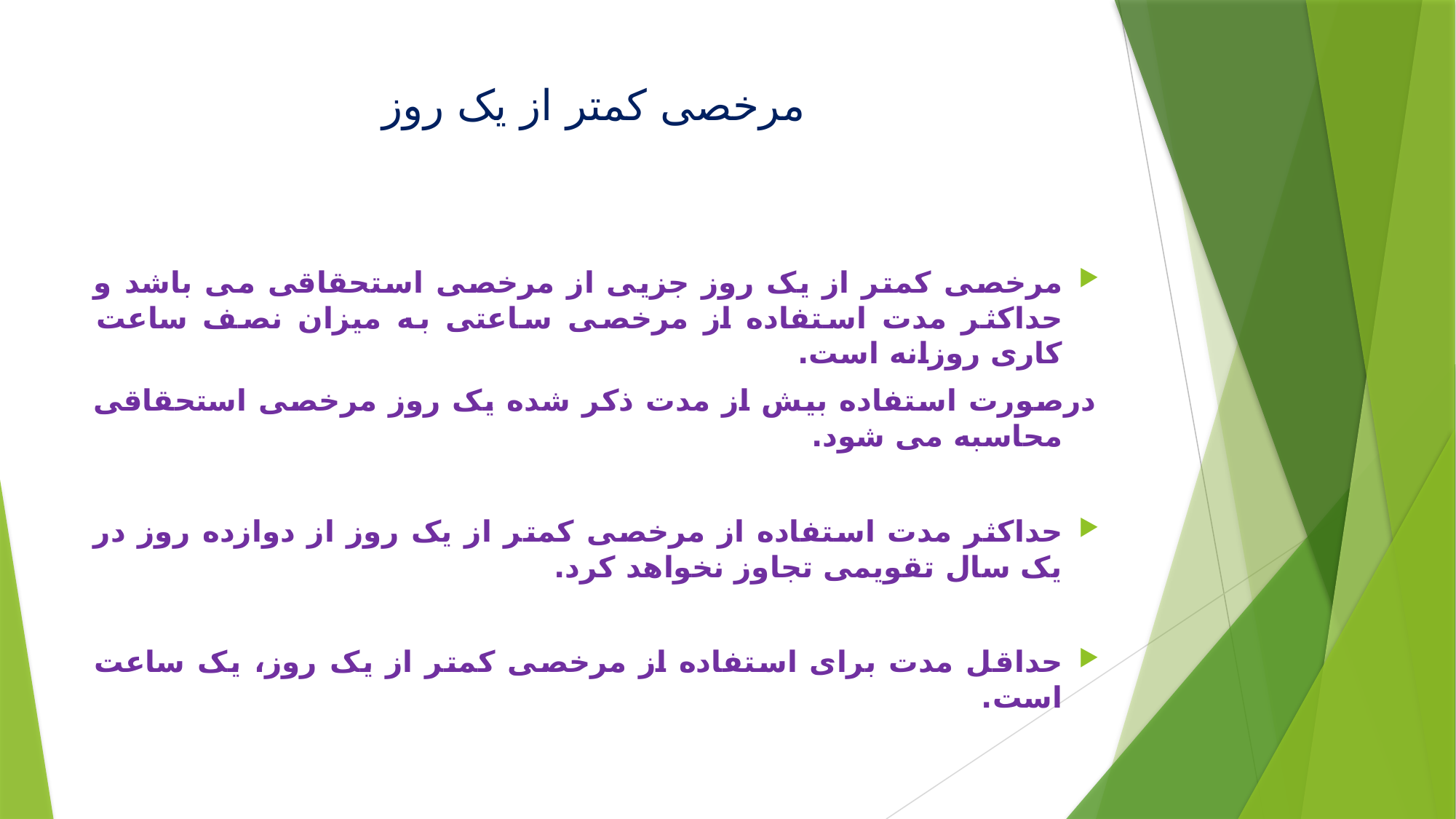

# مرخصی کمتر از یک روز
مرخصی کمتر از یک روز جزیی از مرخصی استحقاقی می باشد و حداکثر مدت استفاده از مرخصی ساعتی به میزان نصف ساعت کاری روزانه است.
درصورت استفاده بیش از مدت ذکر شده یک روز مرخصی استحقاقی محاسبه می شود.

حداکثر مدت استفاده از مرخصی کمتر از یک روز از دوازده روز در یک سال تقویمی تجاوز نخواهد کرد.

حداقل مدت برای استفاده از مرخصی کمتر از یک روز، یک ساعت است.